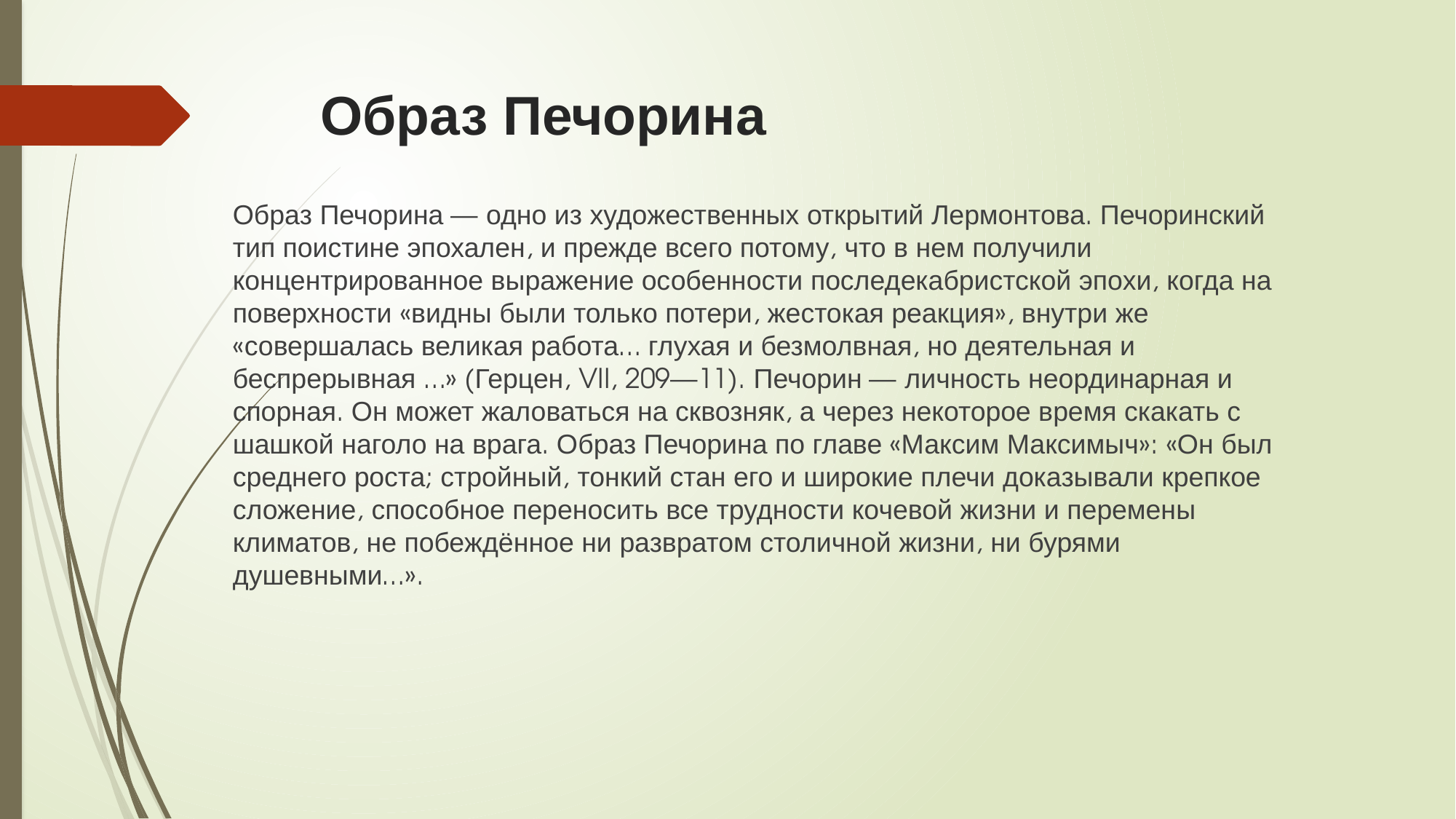

# Образ Печорина
Образ Печорина — одно из художественных открытий Лермонтова. Печоринский тип поистине эпохален, и прежде всего потому, что в нем получили концентрированное выражение особенности последекабристской эпохи, когда на поверхности «видны были только потери, жестокая реакция», внутри же «совершалась великая работа… глухая и безмолвная, но деятельная и беспрерывная …» (Герцен, VII, 209—11). Печорин — личность неординарная и спорная. Он может жаловаться на сквозняк, а через некоторое время скакать с шашкой наголо на врага. Образ Печорина по главе «Максим Максимыч»: «Он был среднего роста; стройный, тонкий стан его и широкие плечи доказывали крепкое сложение, способное переносить все трудности кочевой жизни и перемены климатов, не побеждённое ни развратом столичной жизни, ни бурями душевными…».